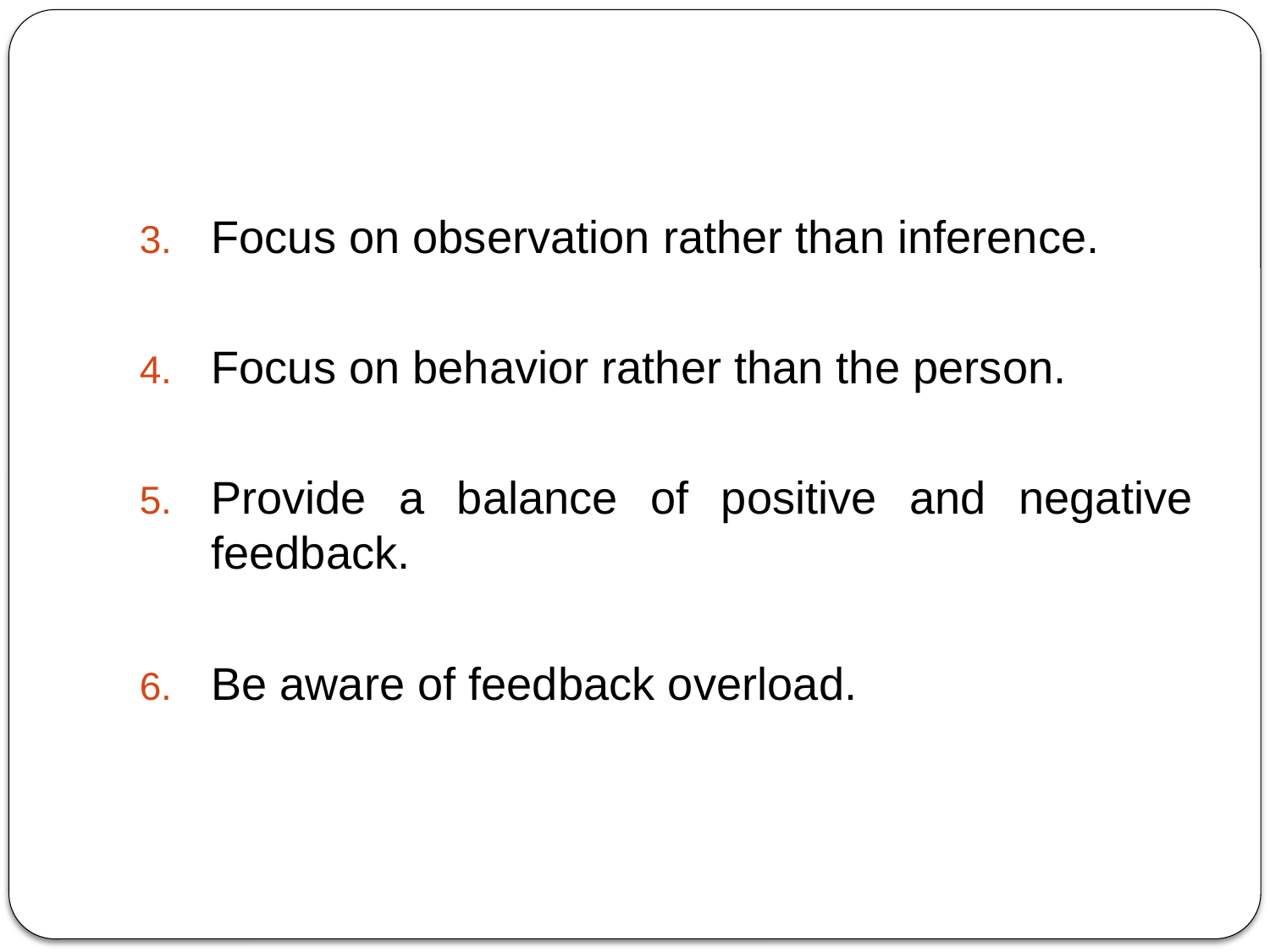

#
Focus on observation rather than inference.

Focus on behavior rather than the person.

Provide a balance of positive and negative feedback.

Be aware of feedback overload.